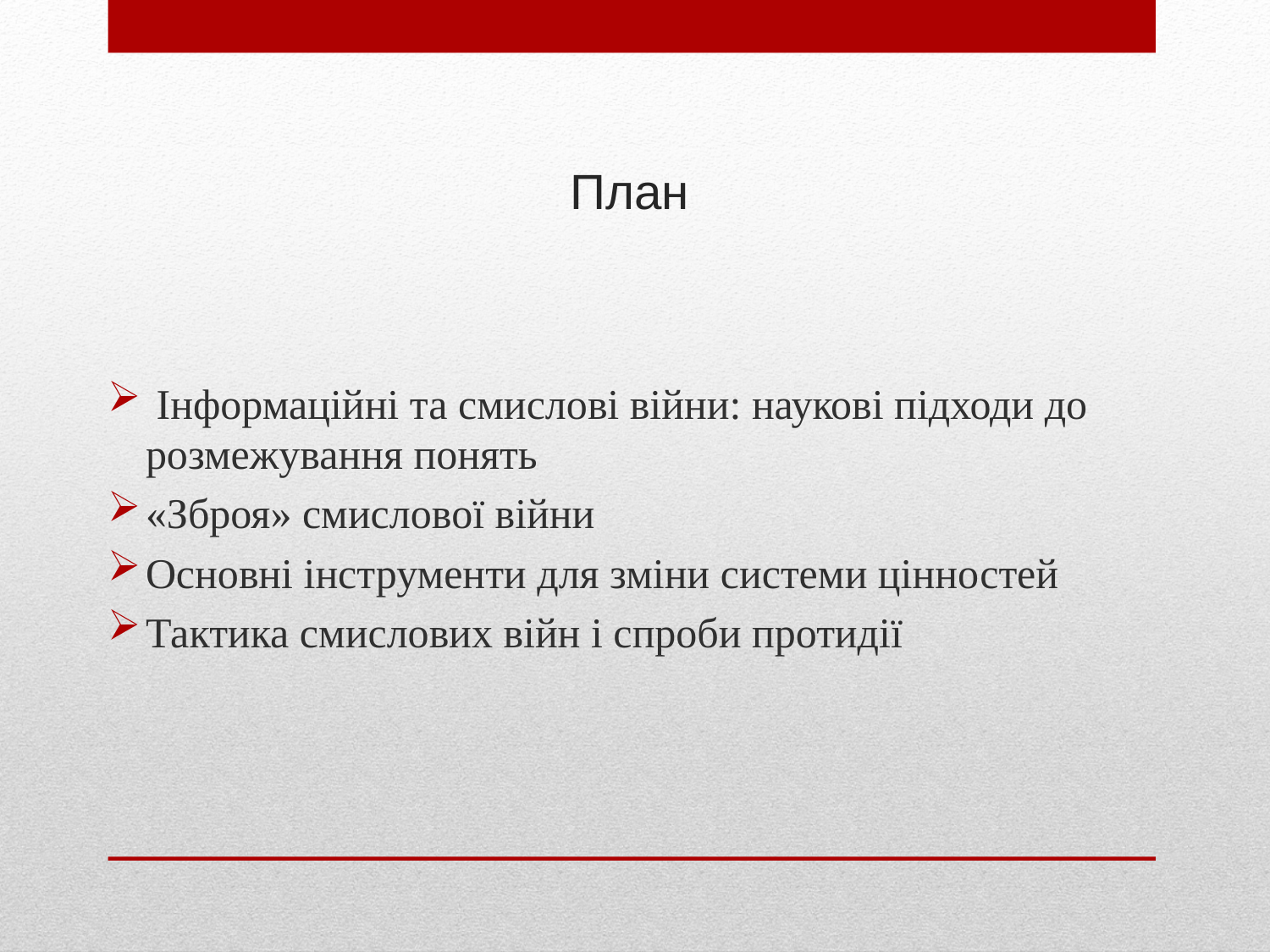

# План
 Інформаційні та смислові війни: наукові підходи до розмежування понять
«Зброя» смислової війни
Основні інструменти для зміни системи цінностей
Тактика смислових війн і спроби протидії